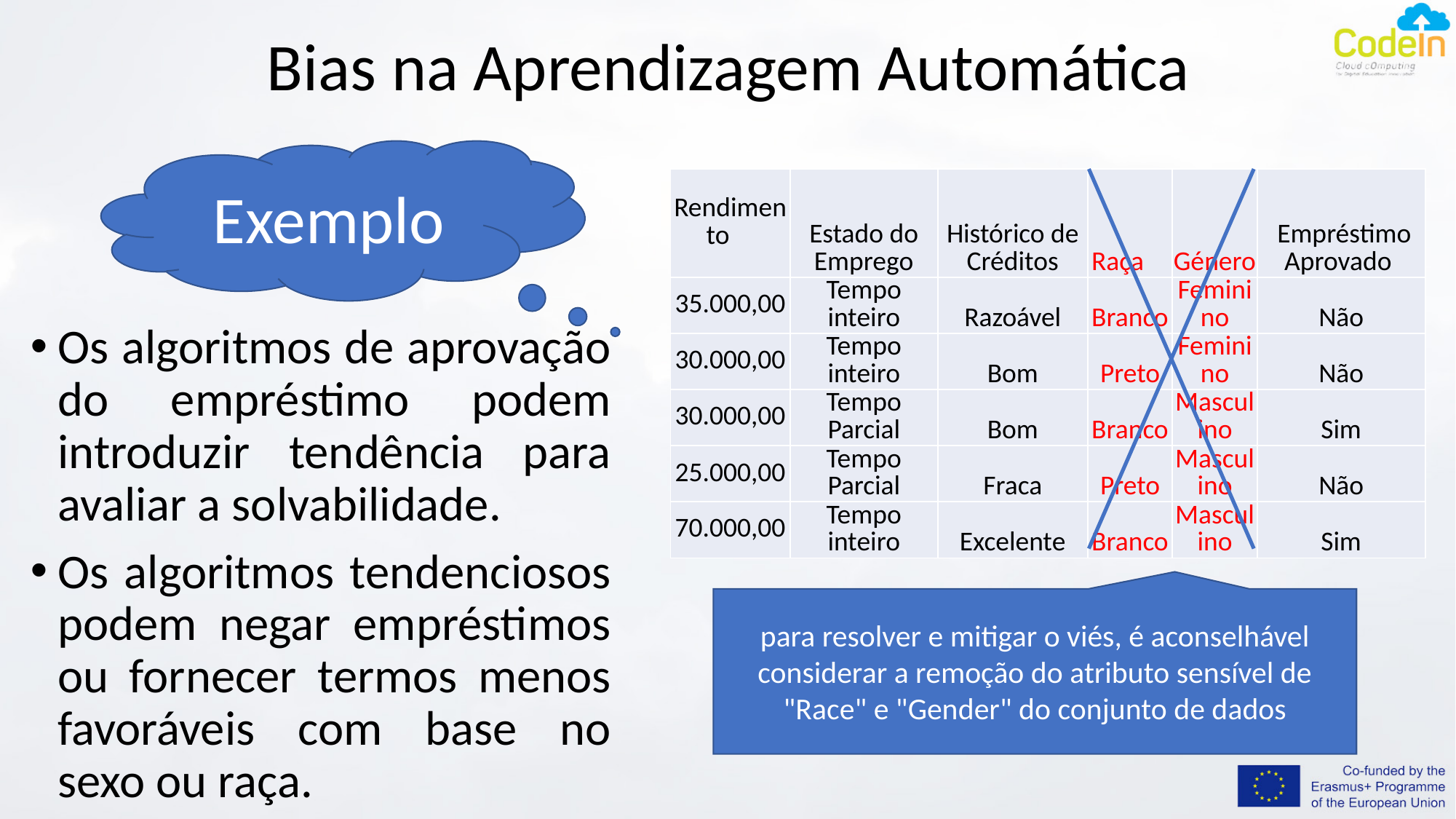

# Bias na Aprendizagem Automática
 Exemplo
| Rendimento | Estado do Emprego | Histórico de Créditos | Raça | Género | Empréstimo Aprovado |
| --- | --- | --- | --- | --- | --- |
| 35.000,00 | Tempo inteiro | Razoável | Branco | Feminino | Não |
| 30.000,00 | Tempo inteiro | Bom | Preto | Feminino | Não |
| 30.000,00 | Tempo Parcial | Bom | Branco | Masculino | Sim |
| 25.000,00 | Tempo Parcial | Fraca | Preto | Masculino | Não |
| 70.000,00 | Tempo inteiro | Excelente | Branco | Masculino | Sim |
Os algoritmos de aprovação do empréstimo podem introduzir tendência para avaliar a solvabilidade.
Os algoritmos tendenciosos podem negar empréstimos ou fornecer termos menos favoráveis com base no sexo ou raça.
para resolver e mitigar o viés, é aconselhável considerar a remoção do atributo sensível de "Race" e "Gender" do conjunto de dados